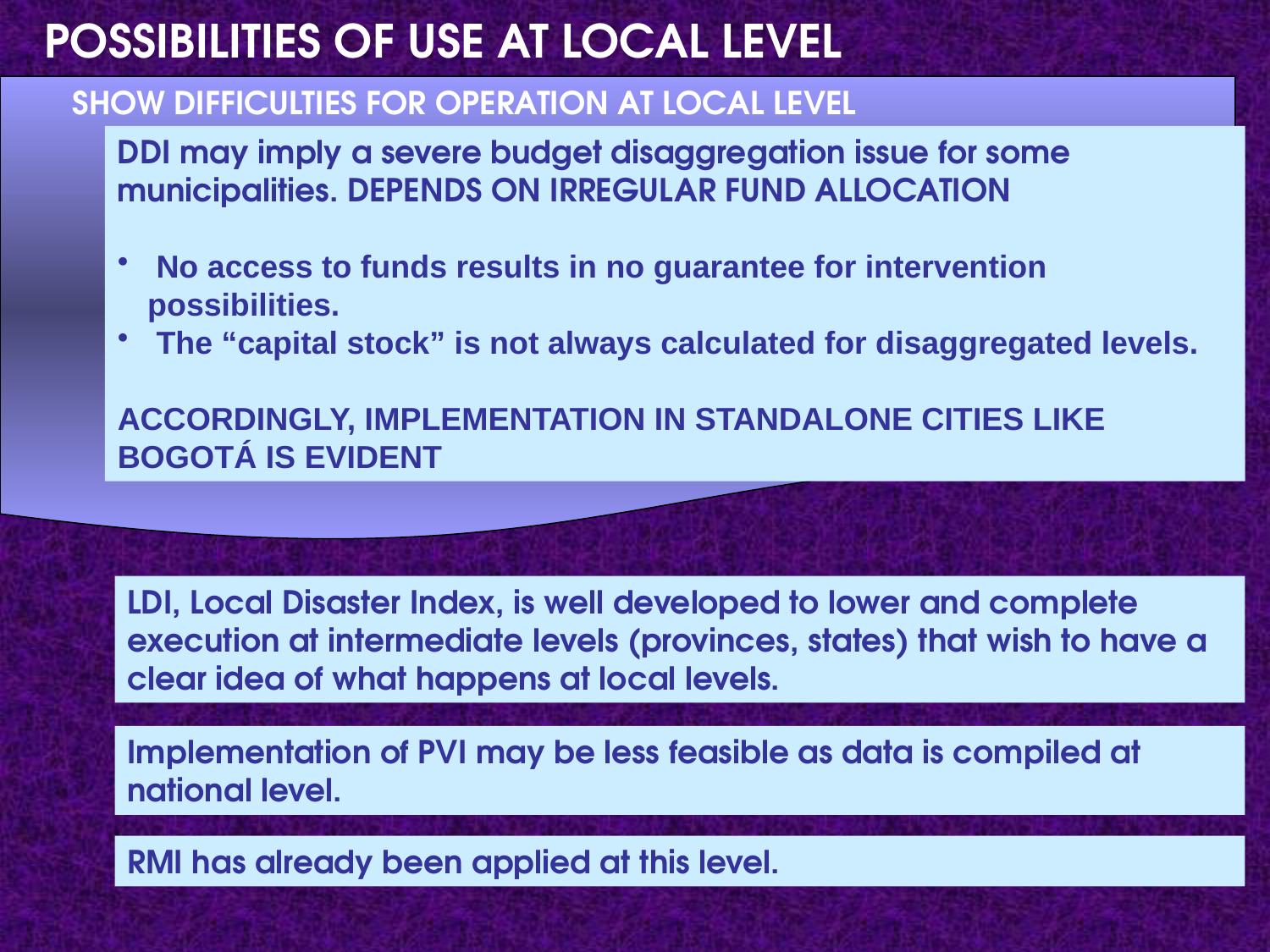

POSSIBILITIES OF USE AT LOCAL LEVEL

SHOW DIFFICULTIES FOR OPERATION AT LOCAL LEVEL

DDI may imply a severe budget disaggregation issue for some municipalities. DEPENDS ON IRREGULAR FUND ALLOCATION

 No access to funds results in no guarantee for intervention possibilities.
 The “capital stock” is not always calculated for disaggregated levels.

ACCORDINGLY, IMPLEMENTATION IN STANDALONE CITIES LIKE BOGOTÁ IS EVIDENT
LDI, Local Disaster Index, is well developed to lower and complete execution at intermediate levels (provinces, states) that wish to have a clear idea of what happens at local levels.
Implementation of PVI may be less feasible as data is compiled at national level.
RMI has already been applied at this level.